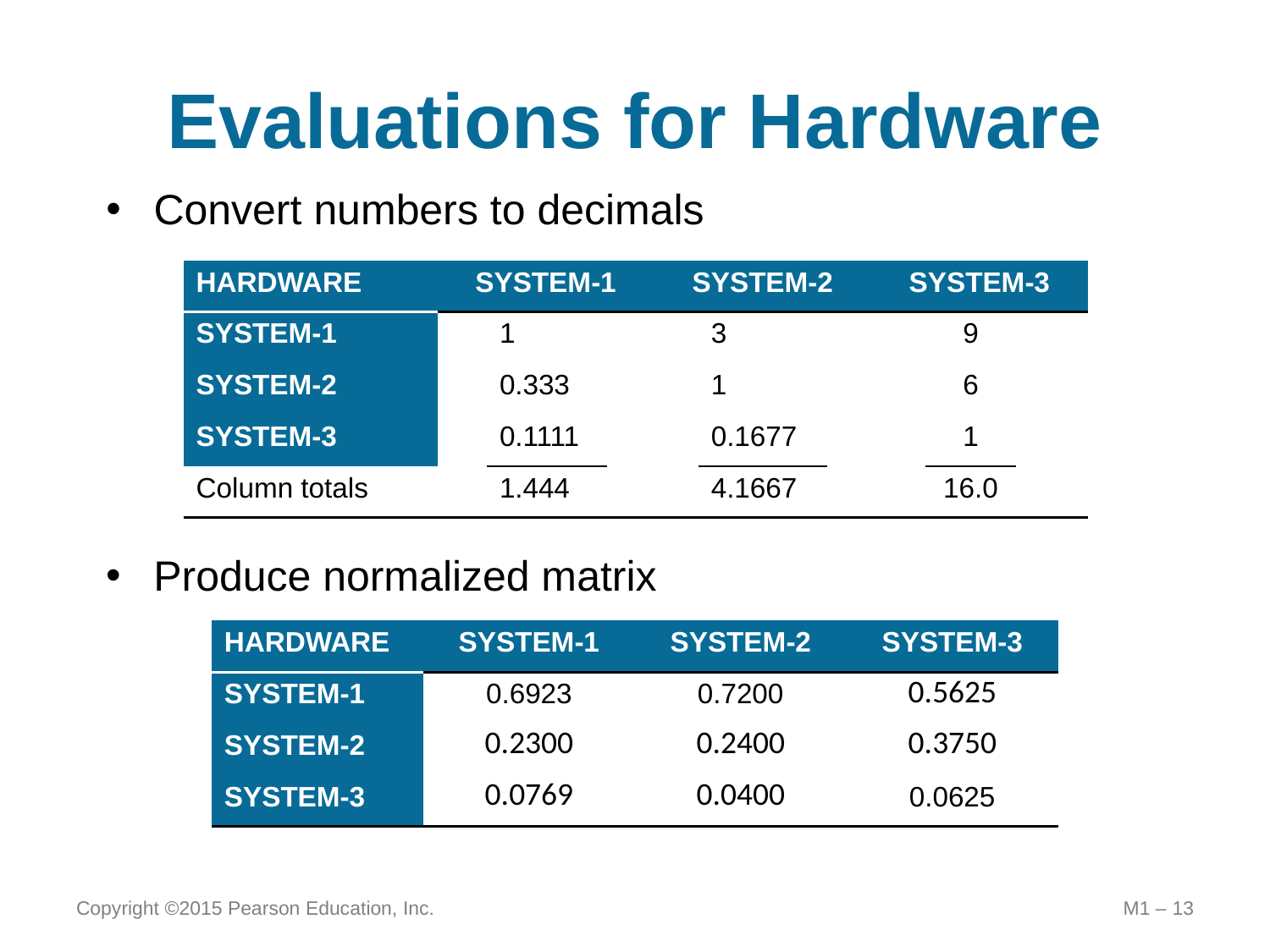

# Evaluations for Hardware
Convert numbers to decimals
| HARDWARE | SYSTEM-1 |  |  | SYSTEM-2 |  |  | SYSTEM-3 |  |  |
| --- | --- | --- | --- | --- | --- | --- | --- | --- | --- |
| SYSTEM-1 |  | 1 |  |  | 3 |  |  | 9 |  |
| SYSTEM-2 |  | 0.333 |  |  | 1 |  |  | 6 |  |
| SYSTEM-3 |  | 0.1111 |  |  | 0.1677 |  |  | 1 |  |
| Column totals |  | 1.444 |  |  | 4.1667 |  |  | 16.0 |  |
Produce normalized matrix
| HARDWARE | SYSTEM-1 | SYSTEM-2 | SYSTEM-3 |
| --- | --- | --- | --- |
| SYSTEM-1 | 0.6923 | 0.7200 | 0.5625 |
| SYSTEM-2 | 0.2300 | 0.2400 | 0.3750 |
| SYSTEM-3 | 0.0769 | 0.0400 | 0.0625 |
Copyright ©2015 Pearson Education, Inc.
M1 – 13